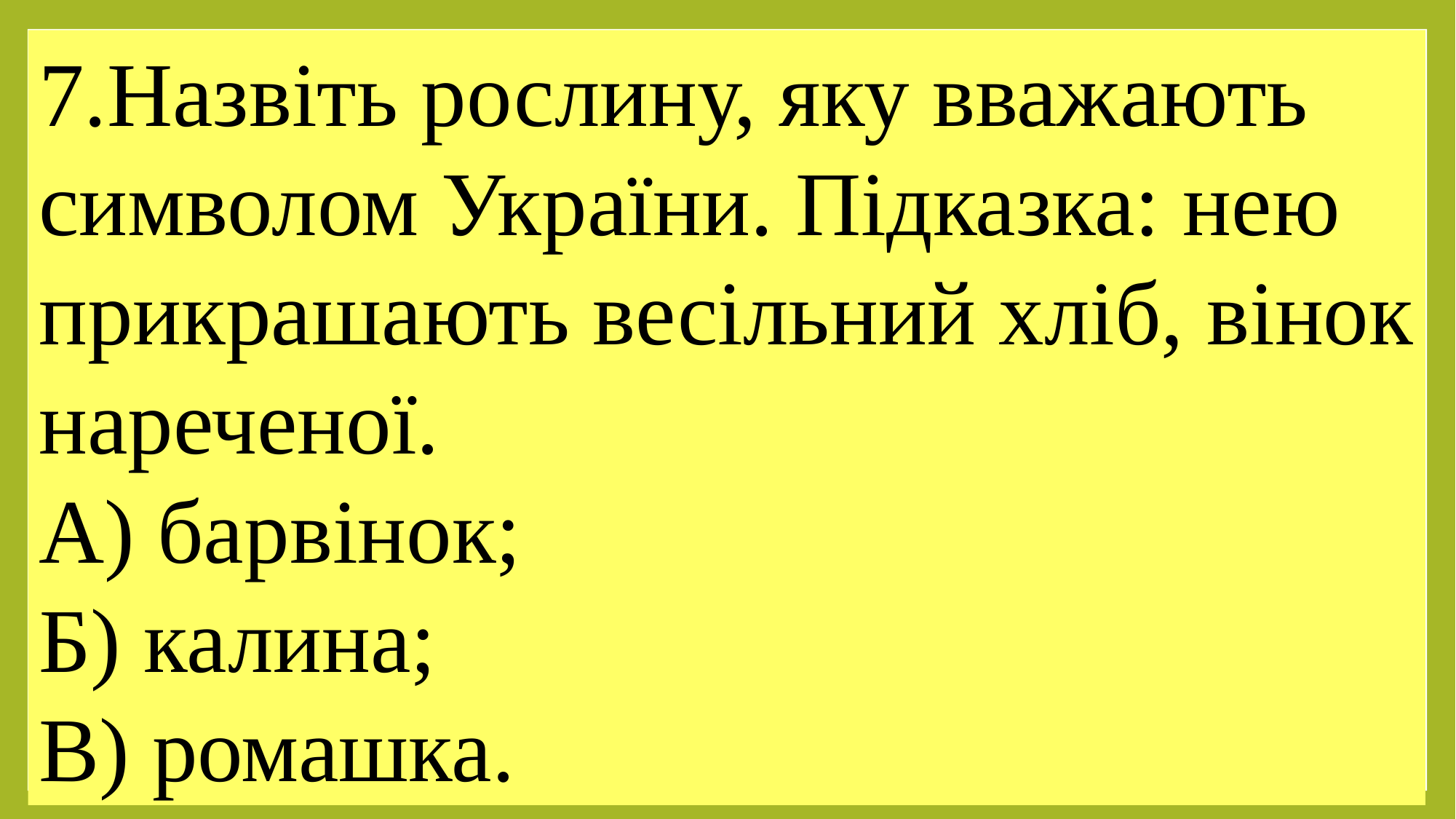

7.Назвіть рослину, яку вважають символом України. Підказка: нею прикрашають весільний хліб, вінок нареченої.
А) барвінок;
Б) калина;
В) ромашка.